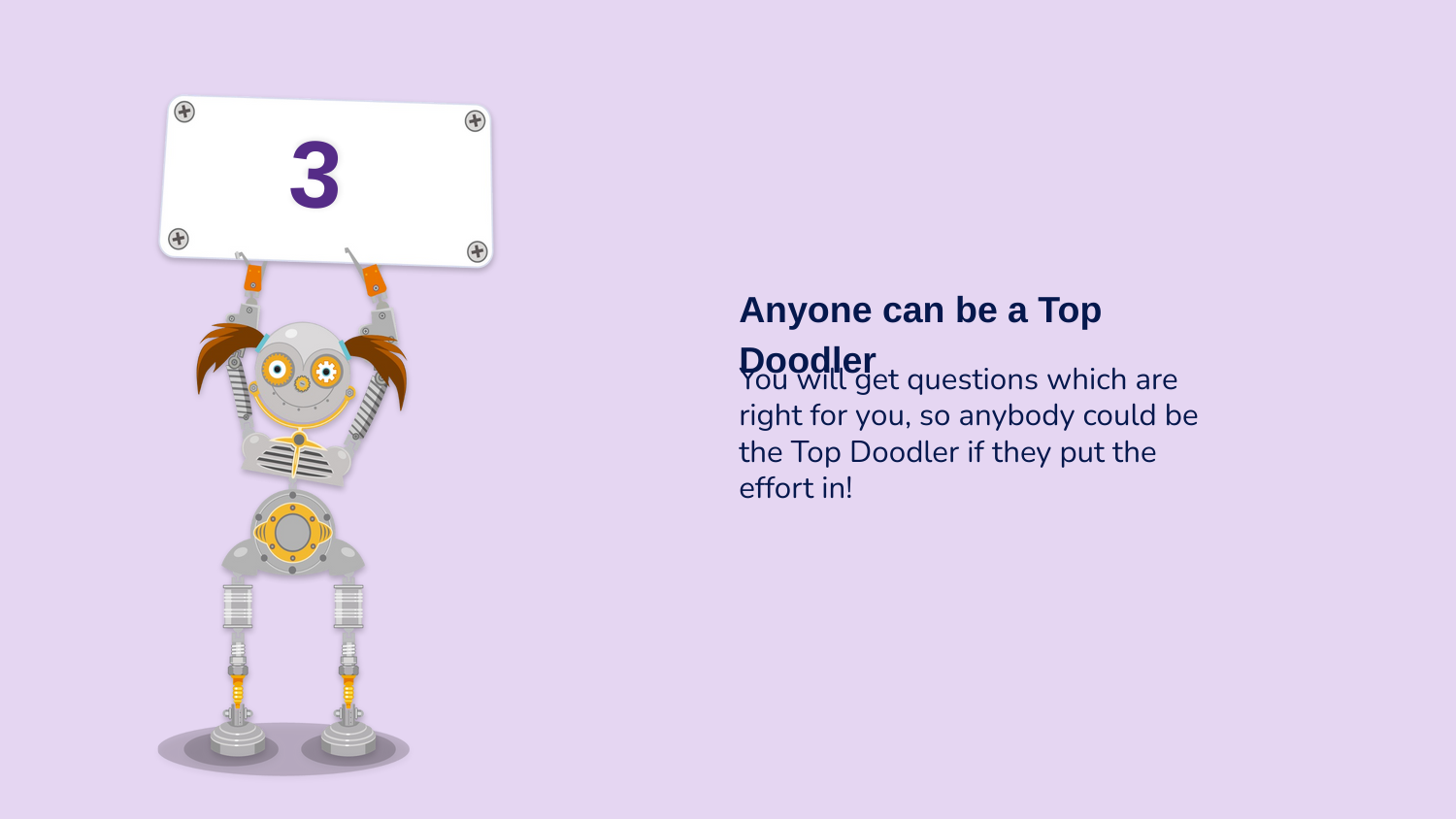

3

Anyone can be a Top Doodler
You will get questions which are right for you, so anybody could be the Top Doodler if they put the effort in!